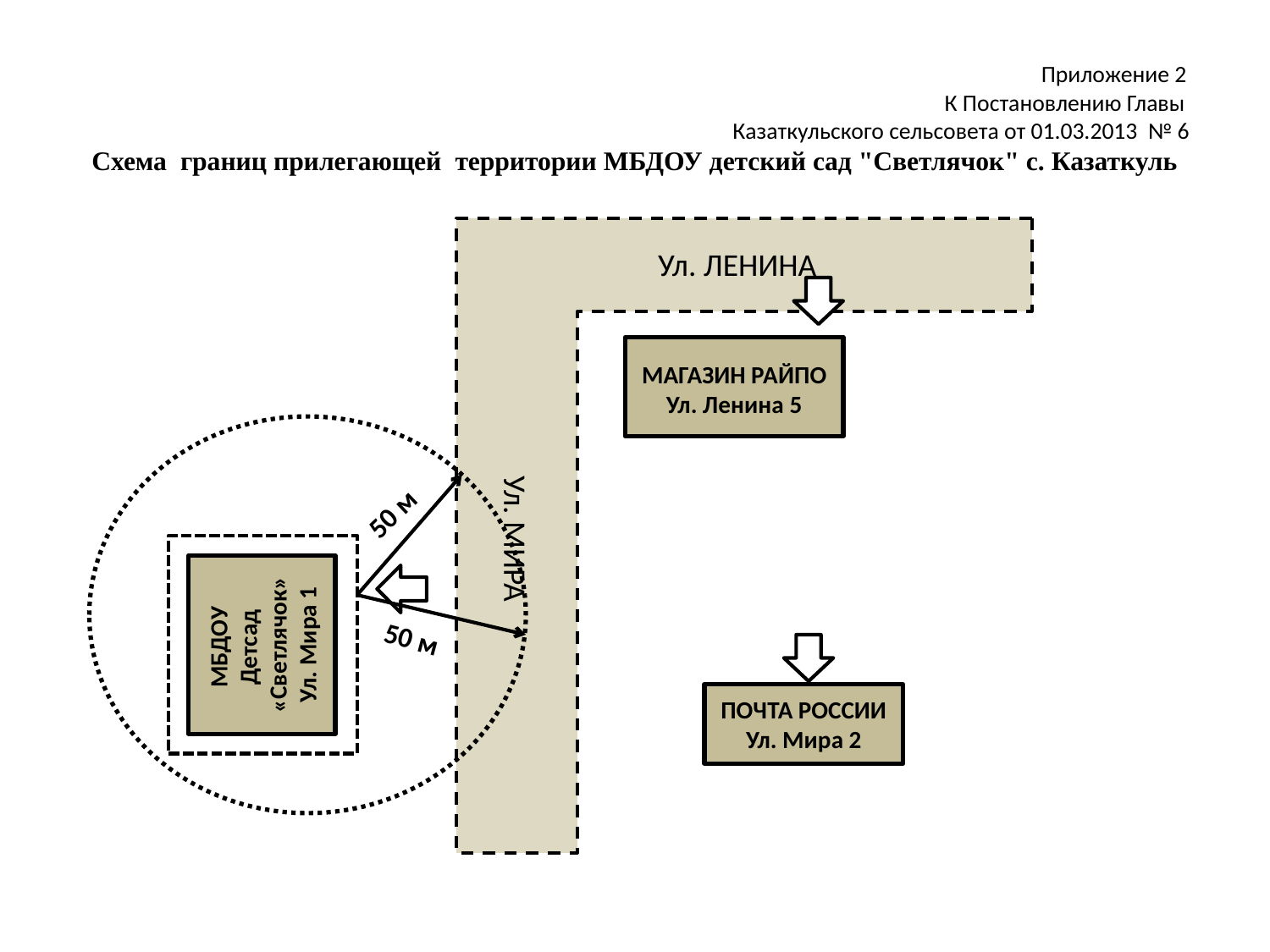

# Приложение 2 К Постановлению Главы Казаткульского сельсовета от 01.03.2013  № 6 Схема  границ прилегающей  территории МБДОУ детский сад "Светлячок" с. Казаткуль

                  Ул. ЛЕНИНА
 Ул. МИРА

МАГАЗИН РАЙПО
Ул. Ленина 5

50 м
Детсад
«Светлячок»
Ул. Мира 1
МБДОУ
Детсад
«Светлячок»
Ул. Мира 1

50 м

ПОЧТА РОССИИ
Ул. Мира 2